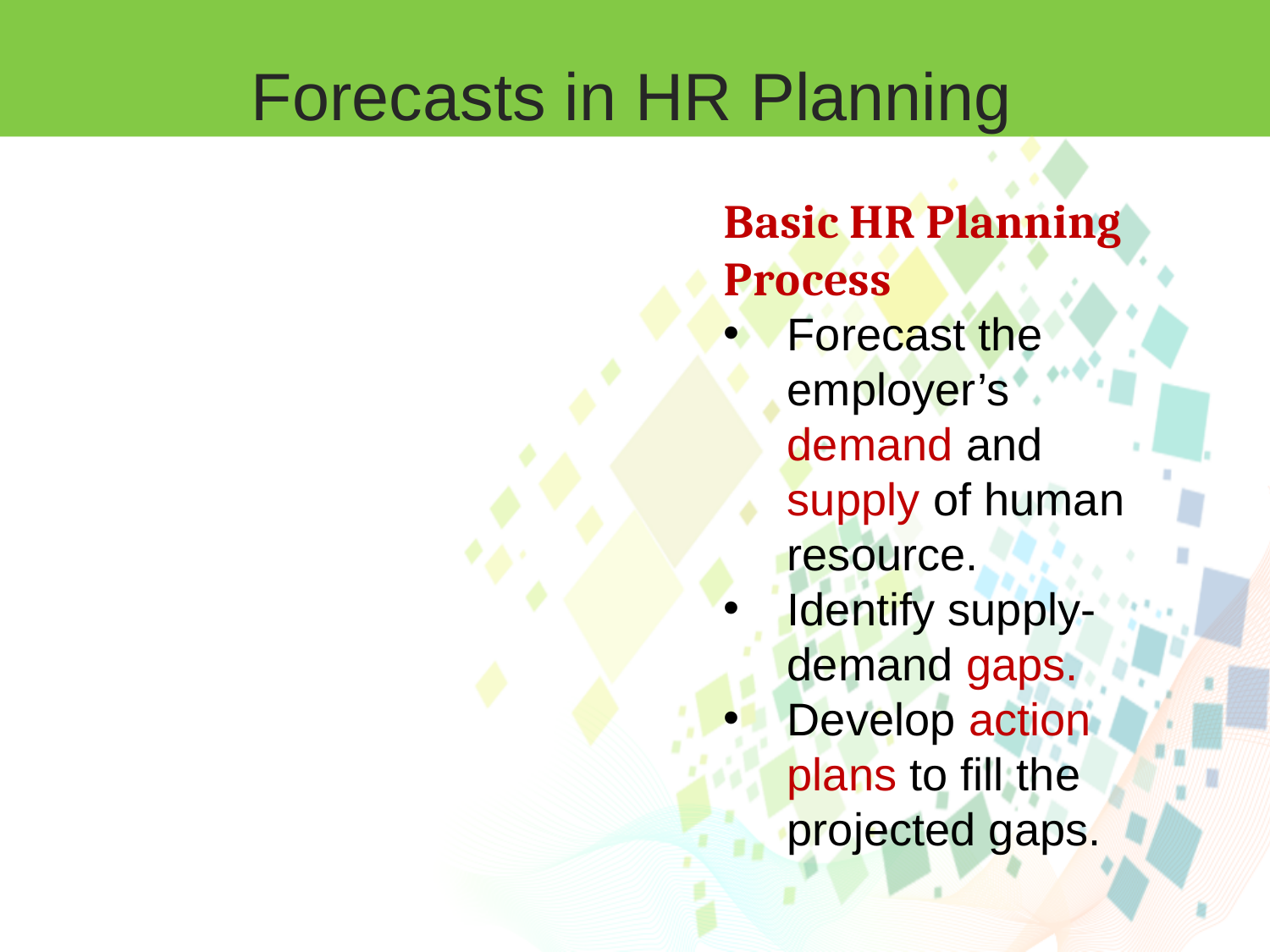

Forecasts in HR Planning
Basic HR Planning Process
Forecast the employer’s demand and supply of human resource.
Identify supply-demand gaps.
Develop action plans to fill the projected gaps.